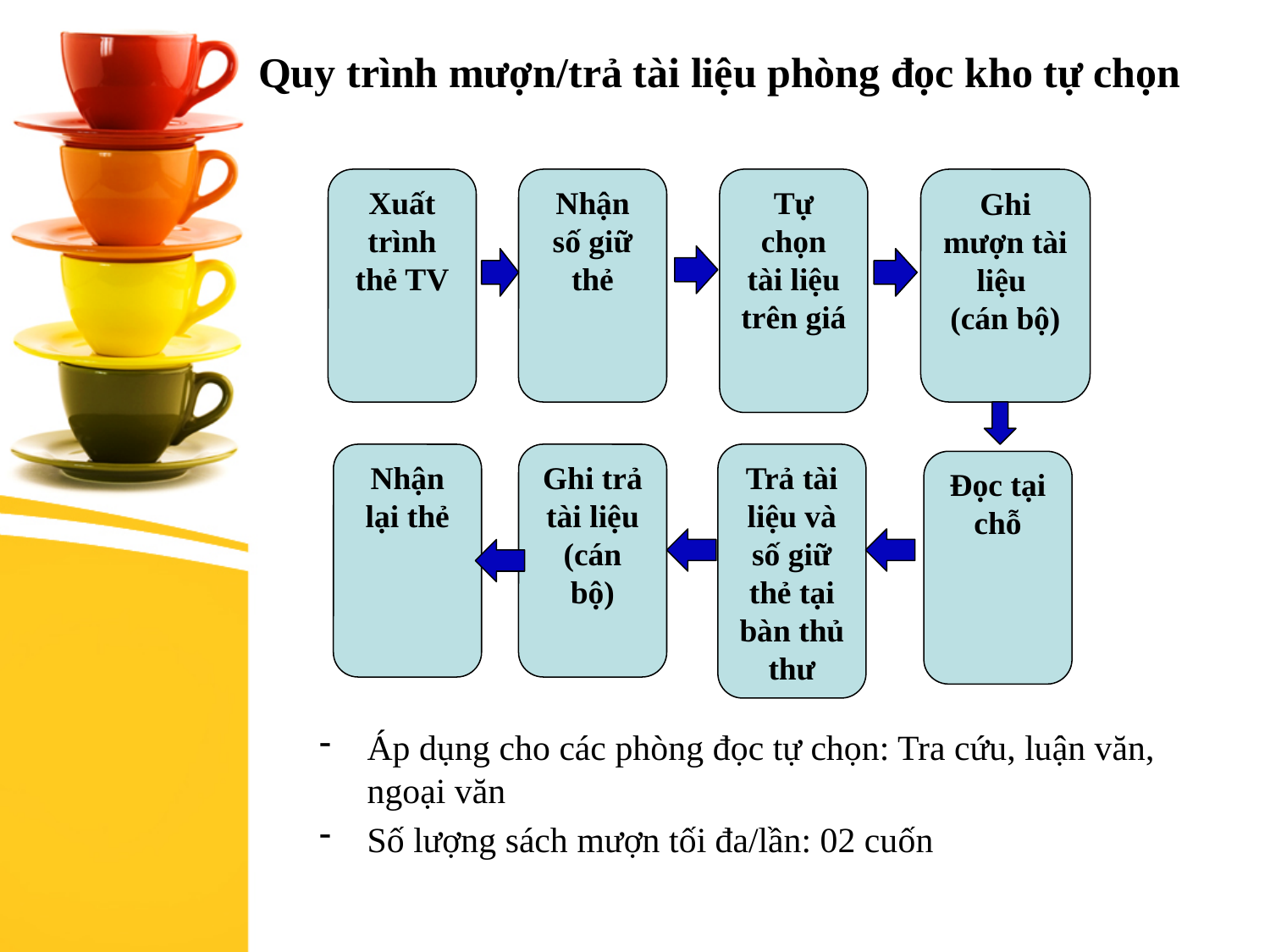

# Quy trình mượn/trả tài liệu phòng đọc kho tự chọn
Xuất trình thẻ TV
Nhận số giữ thẻ
Tự chọn tài liệu trên giá
Ghi mượn tài liệu
(cán bộ)

Nhận lại thẻ
Ghi trả tài liệu (cán bộ)
Trả tài liệu và số giữ thẻ tại bàn thủ thư
Đọc tại chỗ

Áp dụng cho các phòng đọc tự chọn: Tra cứu, luận văn, ngoại văn
Số lượng sách mượn tối đa/lần: 02 cuốn